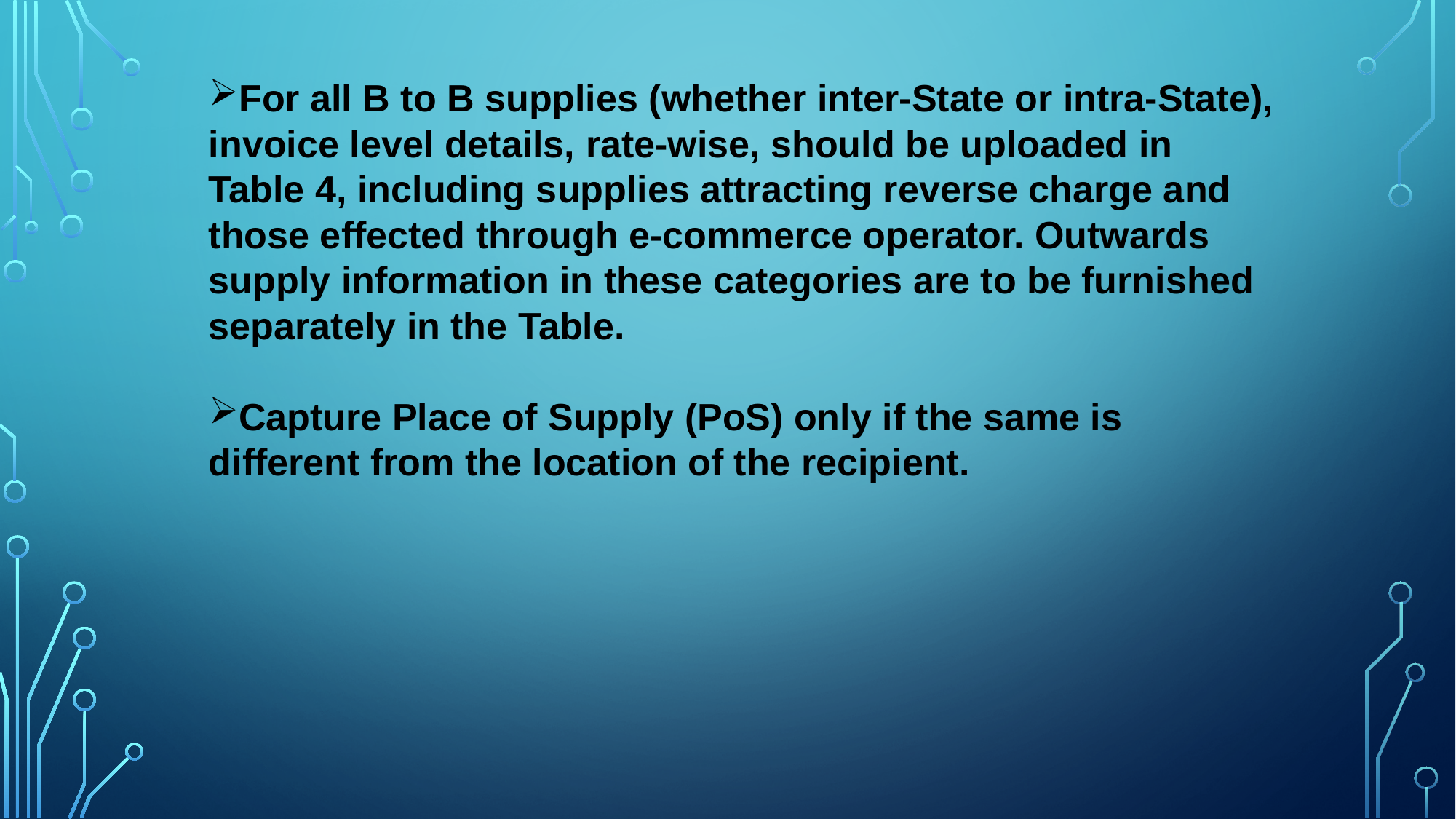

For all B to B supplies (whether inter-State or intra-State), invoice level details, rate-wise, should be uploaded in Table 4, including supplies attracting reverse charge and those effected through e-commerce operator. Outwards supply information in these categories are to be furnished separately in the Table.

Capture Place of Supply (PoS) only if the same is different from the location of the recipient.